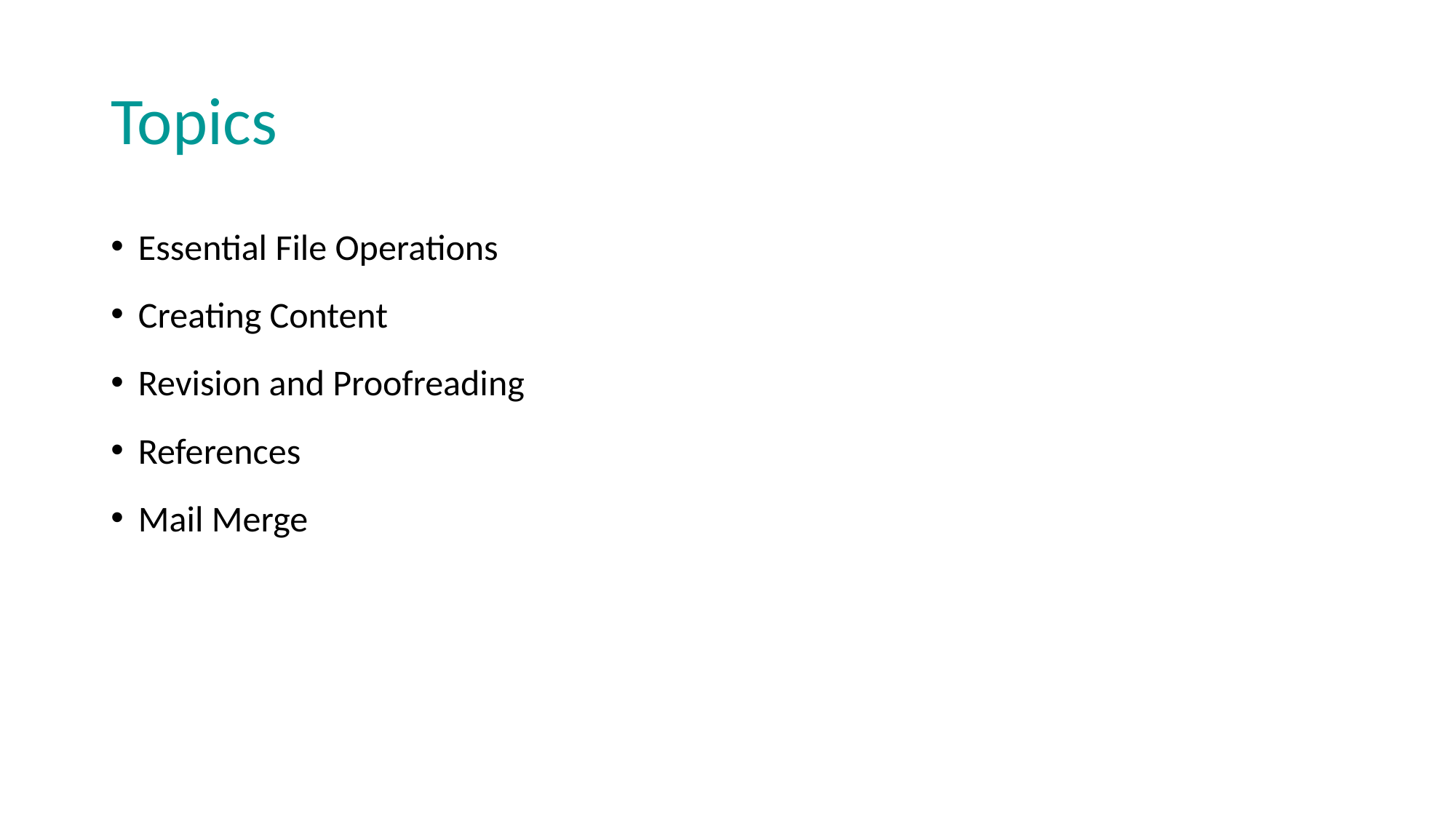

# Topics
Essential File Operations
Creating Content
Revision and Proofreading
References
Mail Merge